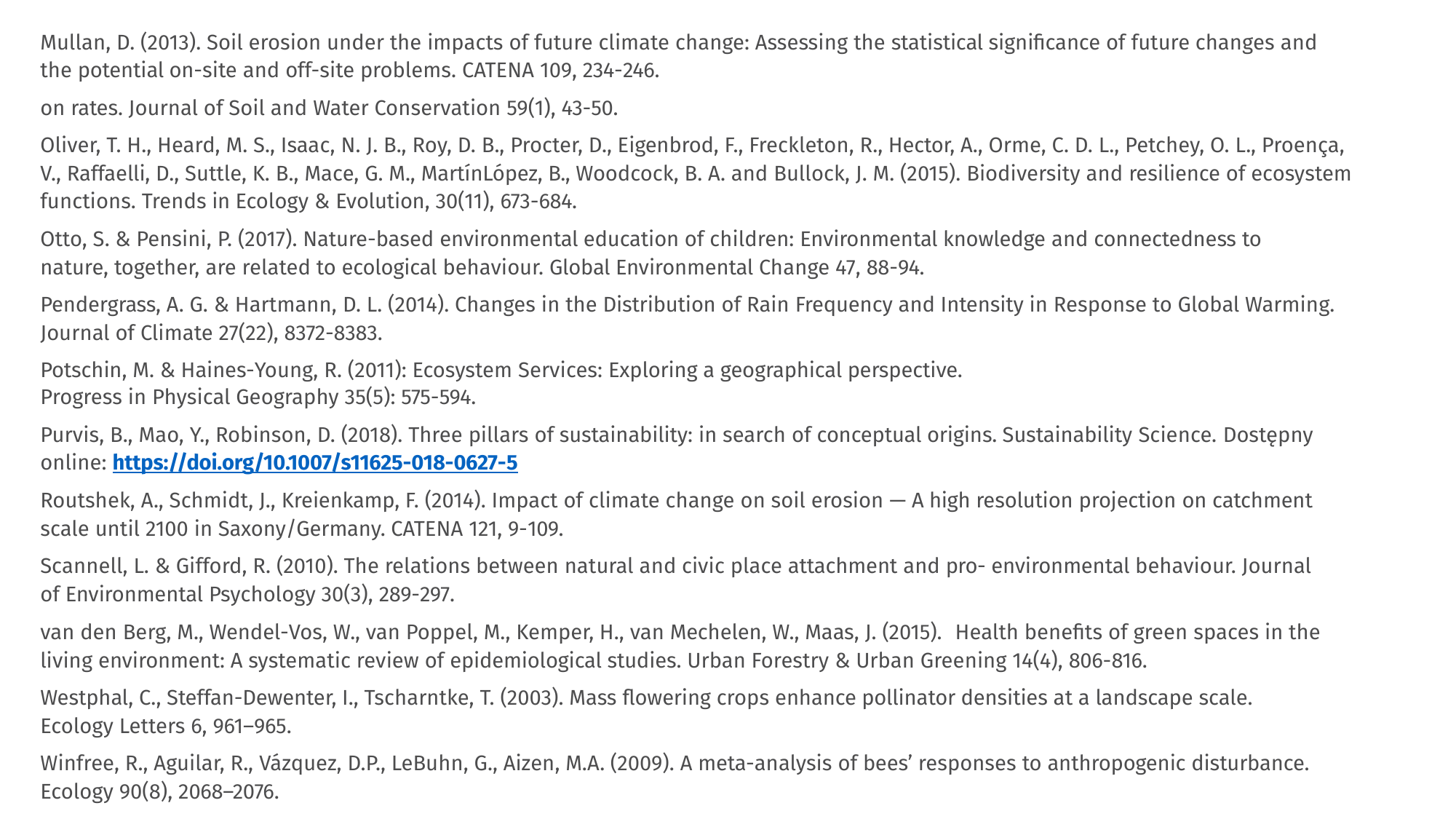

Mullan, D. (2013). Soil erosion under the impacts of future climate change: Assessing the statistical significance of future changes and the potential on-site and off-site problems. CATENA 109, 234-246.
on rates. Journal of Soil and Water Conservation 59(1), 43-50.
Oliver, T. H., Heard, M. S., Isaac, N. J. B., Roy, D. B., Procter, D., Eigenbrod, F., Freckleton, R., Hector, A., Orme, C. D. L., Petchey, O. L., Proença, V., Raffaelli, D., Suttle, K. B., Mace, G. M., MartínLópez, B., Woodcock, B. A. and Bullock, J. M. (2015). Biodiversity and resilience of ecosystem functions. Trends in Ecology & Evolution, 30(11), 673-684.
Otto, S. & Pensini, P. (2017). Nature-based environmental education of children: Environmental knowledge and connectedness to nature, together, are related to ecological behaviour. Global Environmental Change 47, 88-94.
Pendergrass, A. G. & Hartmann, D. L. (2014). Changes in the Distribution of Rain Frequency and Intensity in Response to Global Warming. Journal of Climate 27(22), 8372-8383.
Potschin, M. & Haines-Young, R. (2011): Ecosystem Services: Exploring a geographical perspective.
Progress in Physical Geography 35(5): 575-594.
Purvis, B., Mao, Y., Robinson, D. (2018). Three pillars of sustainability: in search of conceptual origins. Sustainability Science. Dostępny online: https://doi.org/10.1007/s11625-018-0627-5
Routshek, A., Schmidt, J., Kreienkamp, F. (2014). Impact of climate change on soil erosion — A high resolution projection on catchment scale until 2100 in Saxony/Germany. CATENA 121, 9-109.
Scannell, L. & Gifford, R. (2010). The relations between natural and civic place attachment and pro- environmental behaviour. Journal of Environmental Psychology 30(3), 289-297.
van den Berg, M., Wendel-Vos, W., van Poppel, M., Kemper, H., van Mechelen, W., Maas, J. (2015). Health benefits of green spaces in the living environment: A systematic review of epidemiological studies. Urban Forestry & Urban Greening 14(4), 806-816.
Westphal, C., Steffan-Dewenter, I., Tscharntke, T. (2003). Mass flowering crops enhance pollinator densities at a landscape scale. Ecology Letters 6, 961–965.
Winfree, R., Aguilar, R., Vázquez, D.P., LeBuhn, G., Aizen, M.A. (2009). A meta-analysis of bees’ responses to anthropogenic disturbance. Ecology 90(8), 2068–2076.